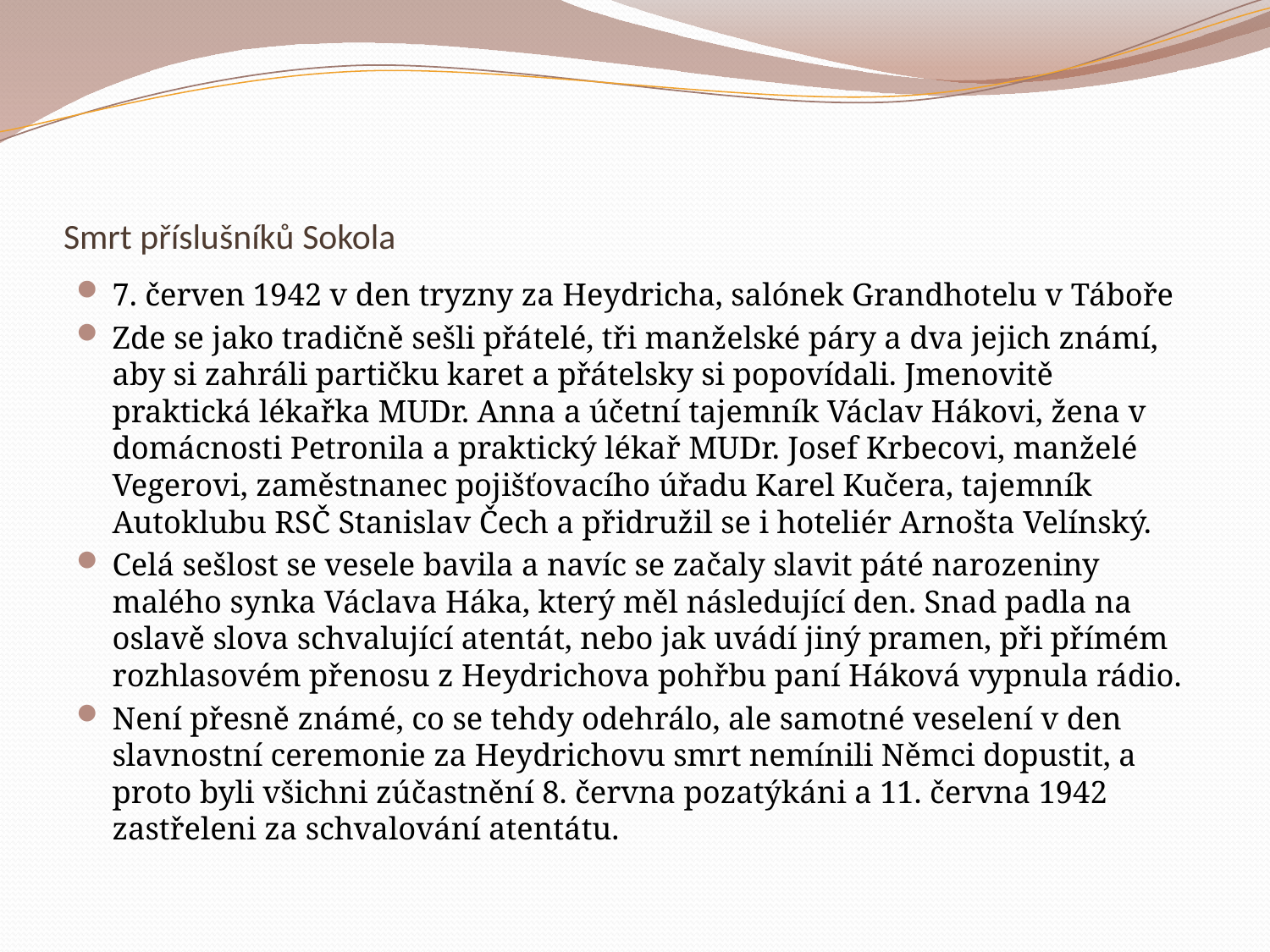

# Smrt příslušníků Sokola
7. červen 1942 v den tryzny za Heydricha, salónek Grandhotelu v Táboře
Zde se jako tradičně sešli přátelé, tři manželské páry a dva jejich známí, aby si zahráli partičku karet a přátelsky si popovídali. Jmenovitě praktická lékařka MUDr. Anna a účetní tajemník Václav Hákovi, žena v domácnosti Petronila a praktický lékař MUDr. Josef Krbecovi, manželé Vegerovi, zaměstnanec pojišťovacího úřadu Karel Kučera, tajemník Autoklubu RSČ Stanislav Čech a přidružil se i hoteliér Arnošta Velínský.
Celá sešlost se vesele bavila a navíc se začaly slavit páté narozeniny malého synka Václava Háka, který měl následující den. Snad padla na oslavě slova schvalující atentát, nebo jak uvádí jiný pramen, při přímém rozhlasovém přenosu z Heydrichova pohřbu paní Háková vypnula rádio.
Není přesně známé, co se tehdy odehrálo, ale samotné veselení v den slavnostní ceremonie za Heydrichovu smrt nemínili Němci dopustit, a proto byli všichni zúčastnění 8. června pozatýkáni a 11. června 1942 zastřeleni za schvalování atentátu.